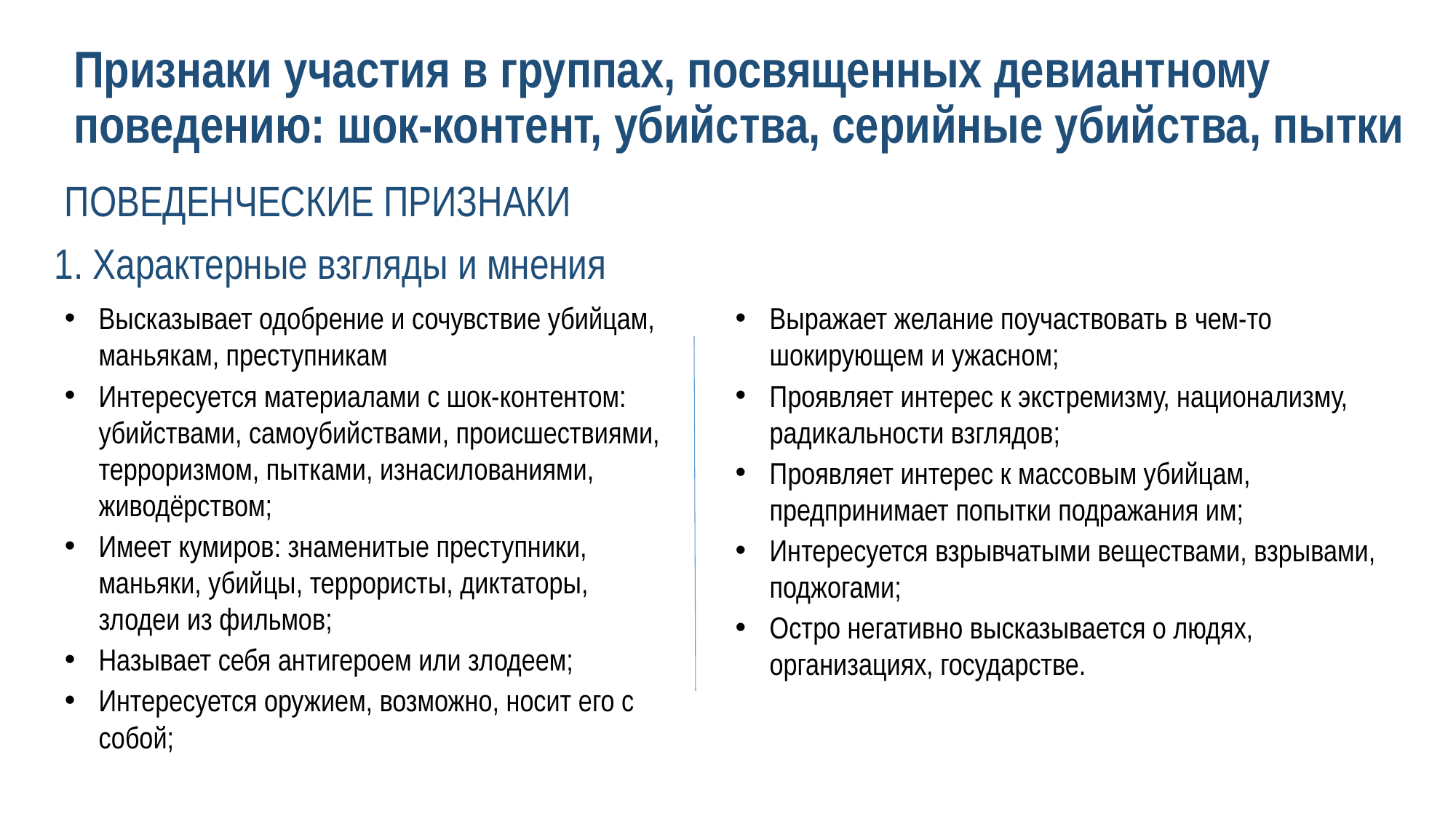

# Признаки участия в группах, посвященных девиантному поведению: шок-контент, убийства, серийные убийства, пытки
ПОВЕДЕНЧЕСКИЕ ПРИЗНАКИ
1. Характерные взгляды и мнения
Высказывает одобрение и сочувствие убийцам, маньякам, преступникам
Интересуется материалами с шок-контентом: убийствами, самоубийствами, происшествиями, терроризмом, пытками, изнасилованиями, живодёрством;
Имеет кумиров: знаменитые преступники, маньяки, убийцы, террористы, диктаторы, злодеи из фильмов;
Называет себя антигероем или злодеем;
Интересуется оружием, возможно, носит его с собой;

Выражает желание поучаствовать в чем-то шокирующем и ужасном;
Проявляет интерес к экстремизму, национализму, радикальности взглядов;
Проявляет интерес к массовым убийцам, предпринимает попытки подражания им;
Интересуется взрывчатыми веществами, взрывами, поджогами;
Остро негативно высказывается о людях, организациях, государстве.